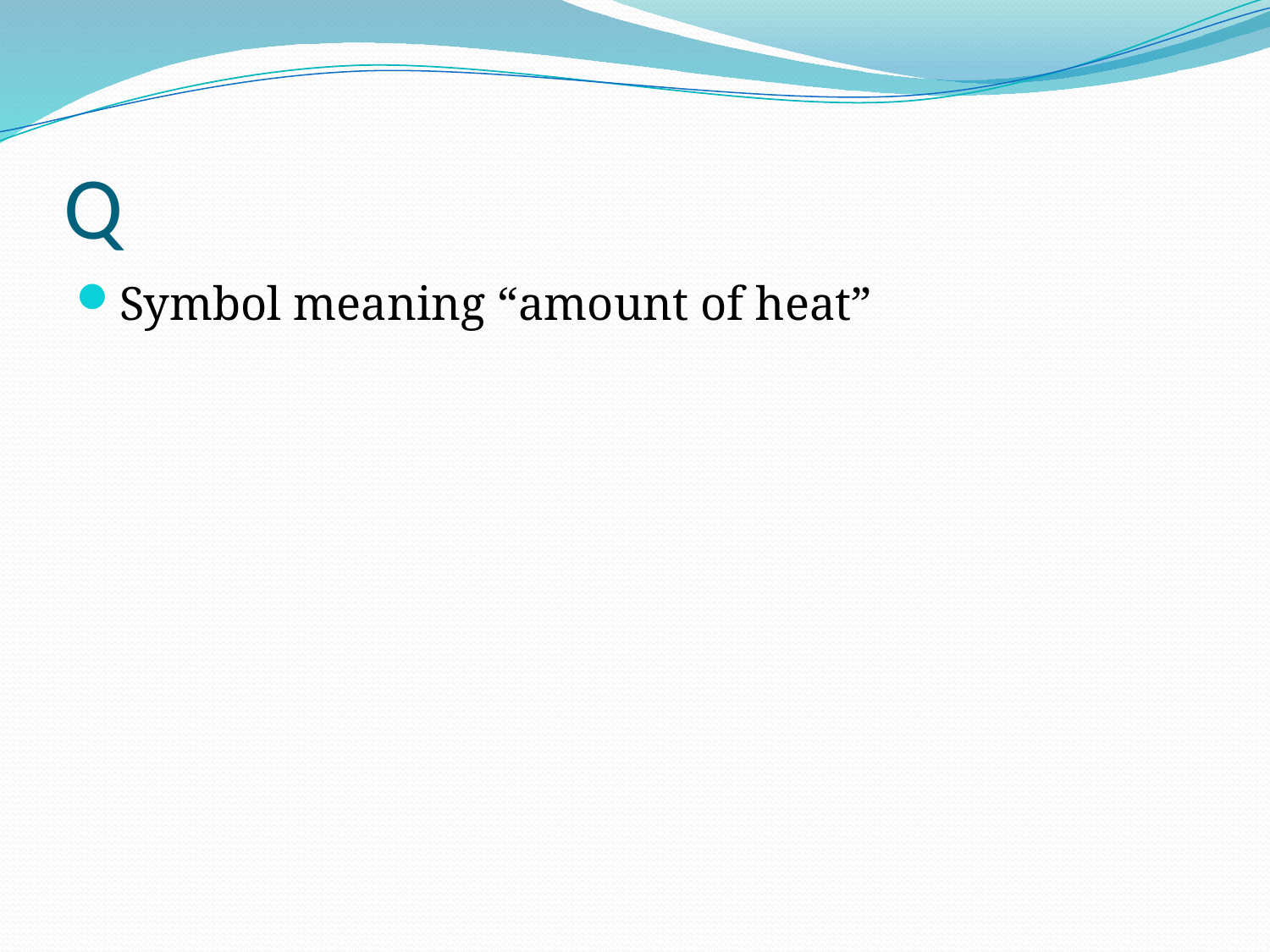

# Q
Symbol meaning “amount of heat”